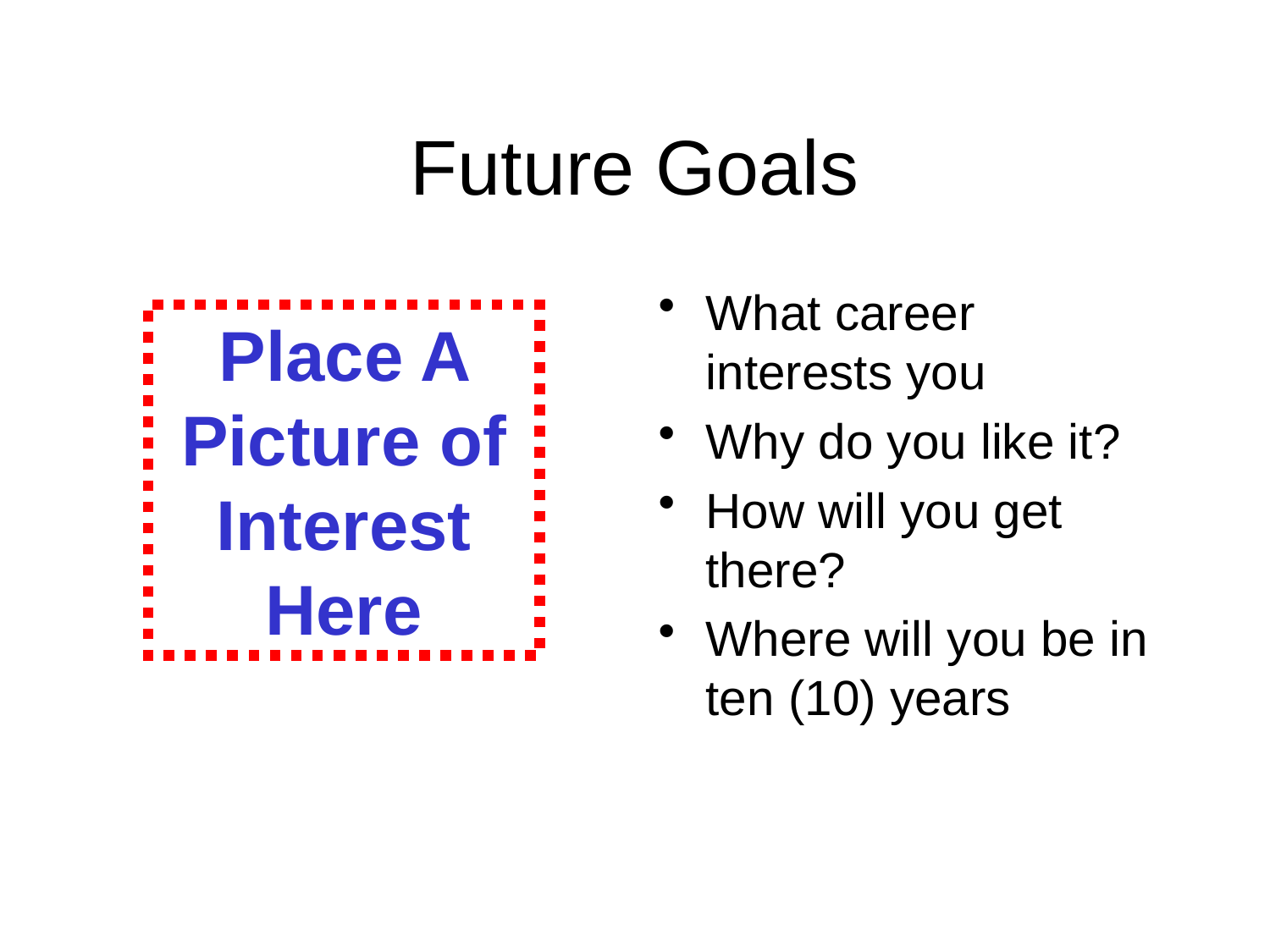

# Future Goals
What career interests you
Why do you like it?
How will you get there?
Where will you be in ten (10) years
Place A Picture of Interest Here